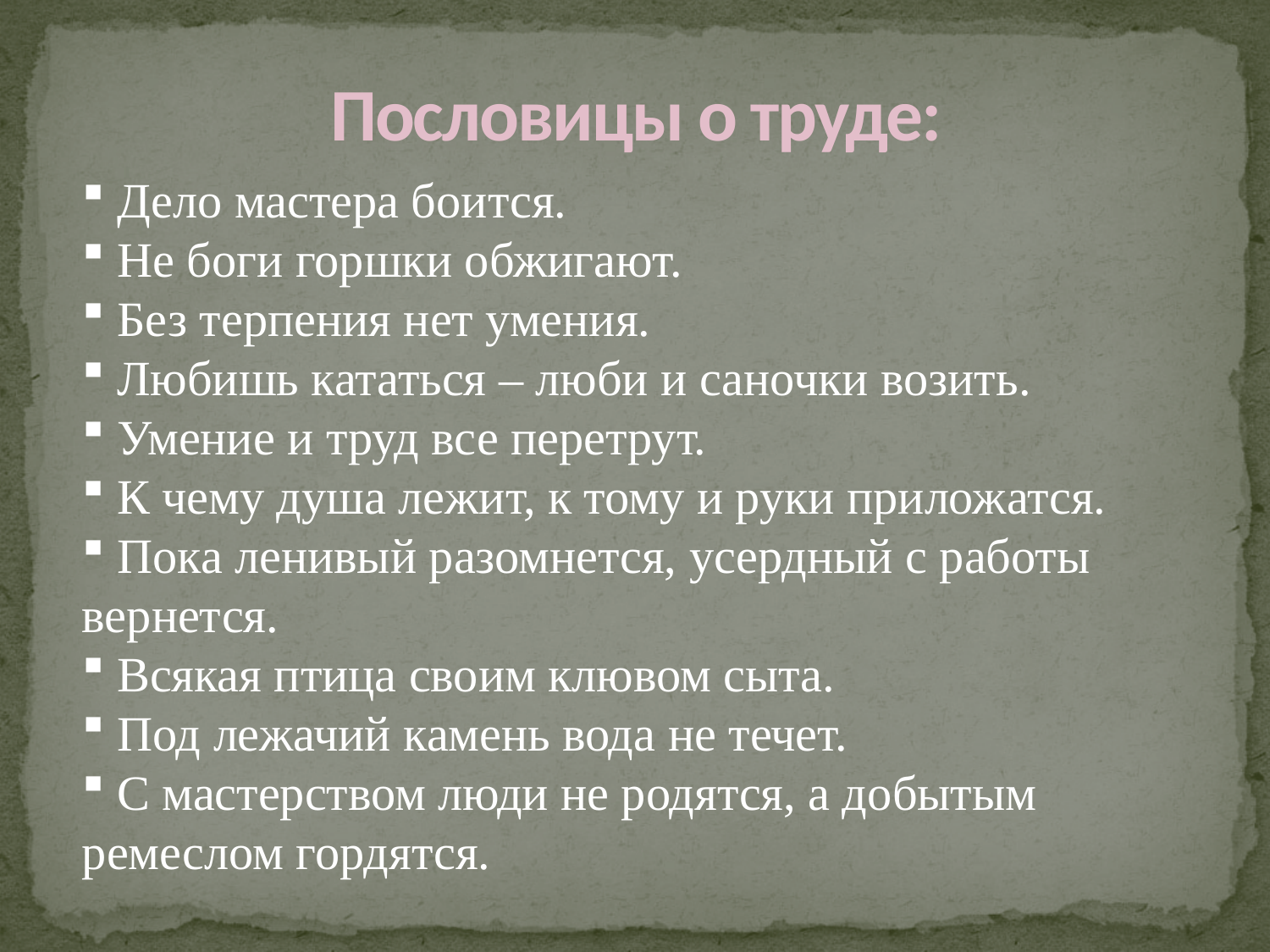

# Пословицы о труде:
 Дело мастера боится.
 Не боги горшки обжигают.
 Без терпения нет умения.
 Любишь кататься – люби и саночки возить.
 Умение и труд все перетрут.
 К чему душа лежит, к тому и руки приложатся.
 Пока ленивый разомнется, усердный с работы       вернется.
 Всякая птица своим клювом сыта.
 Под лежачий камень вода не течет.
 С мастерством люди не родятся, а добытым ремеслом гордятся.